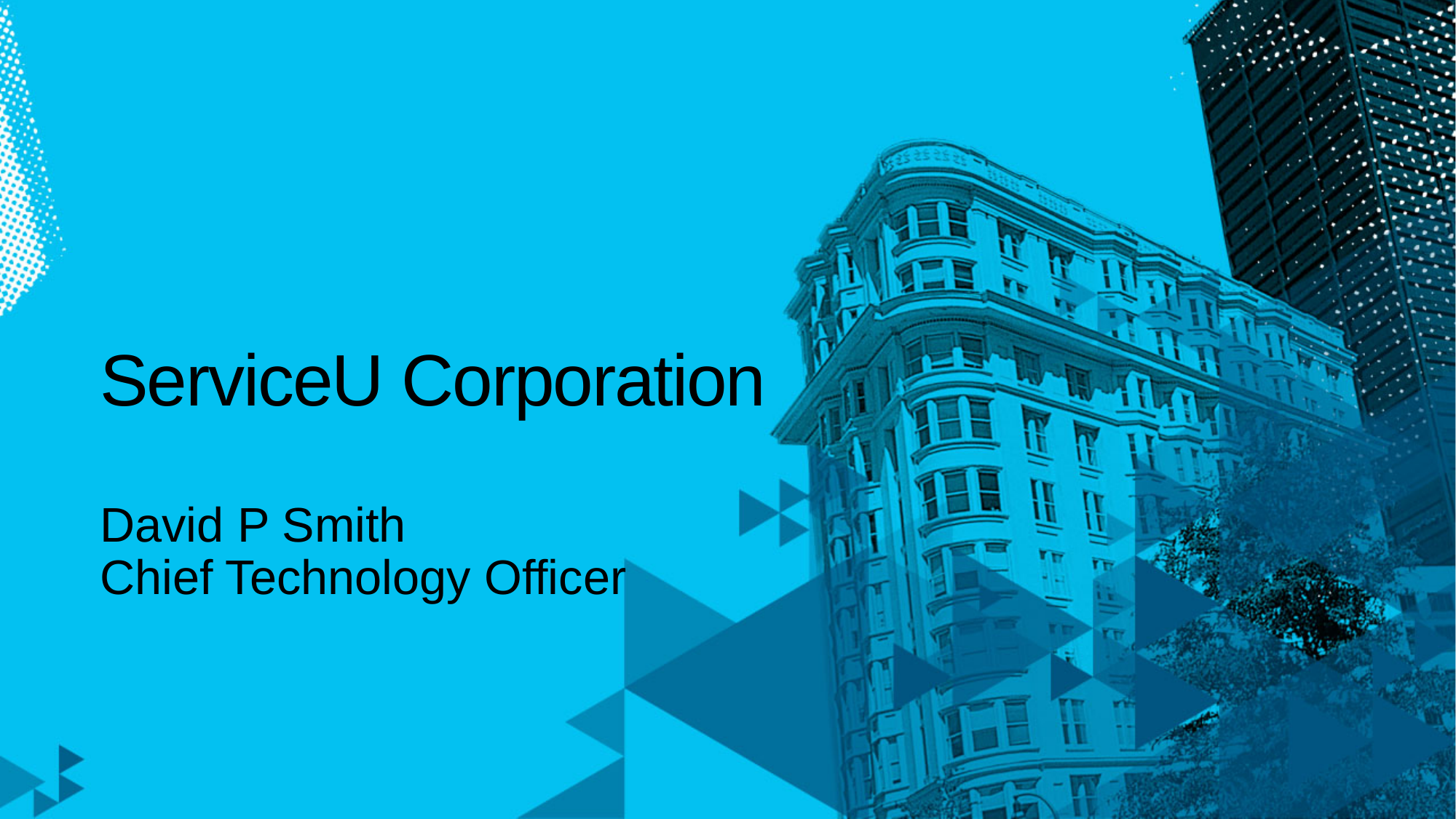

# ServiceU Corporation
David P Smith
Chief Technology Officer